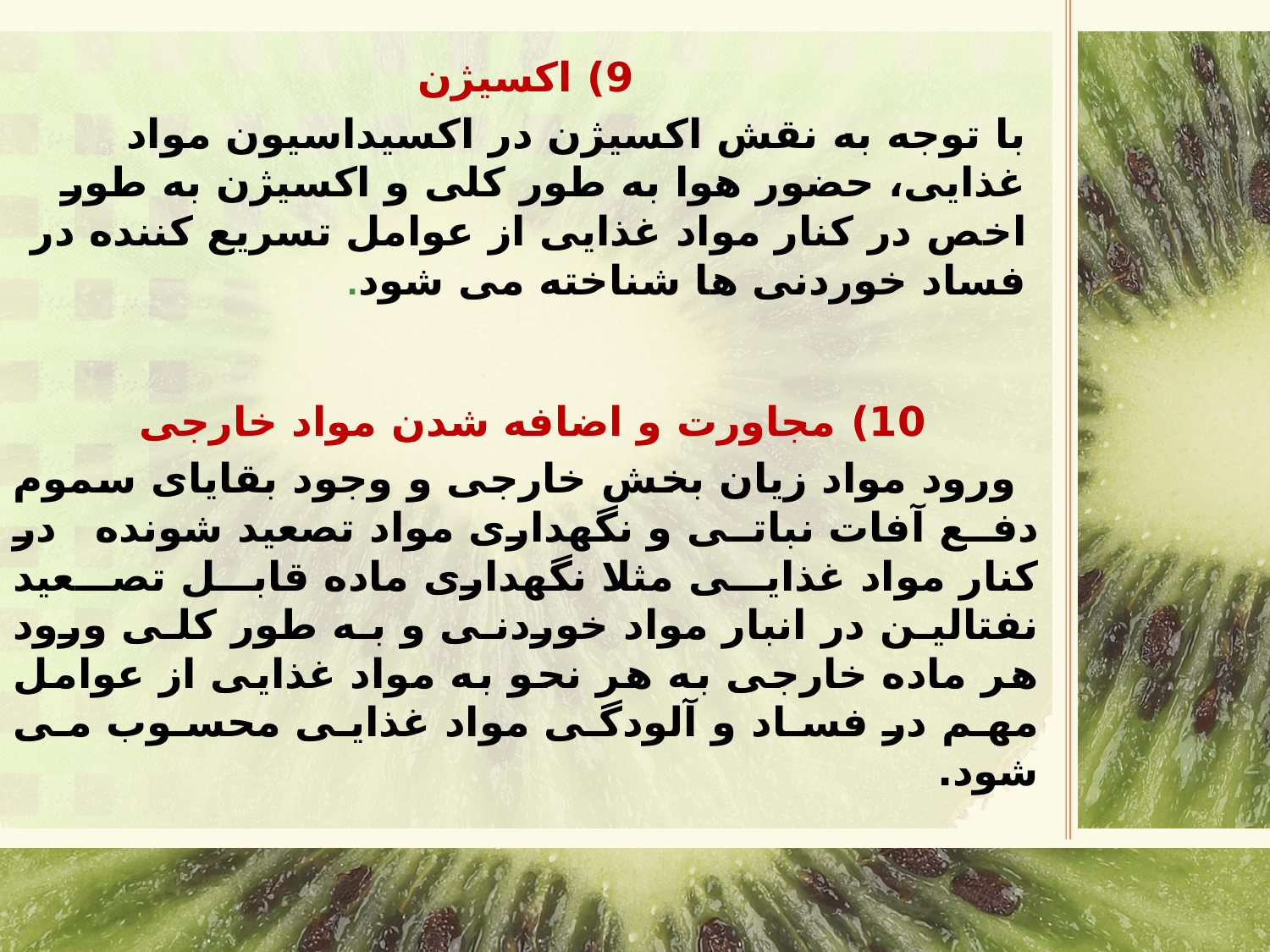

9) اکسیژن
با توجه به نقش اکسیژن در اکسیداسیون مواد غذایی، حضور هوا به طور کلی و اکسیژن به طور اخص در کنار مواد غذایی از عوامل تسریع کننده در فساد خوردنی ها شناخته می شود.

10) مجاورت و اضافه شدن مواد خارجی
  ورود مواد زیان بخش خارجی و وجود بقایای سموم دفع آفات نباتی و نگهداری مواد تصعید شونده در کنار مواد غذایی مثلا نگهداری ماده قابل تصعید نفتالین در انبار مواد خوردنی و به طور کلی ورود هر ماده خارجی به هر نحو به مواد غذایی از عوامل مهم در فساد و آلودگی مواد غذایی محسوب می شود.